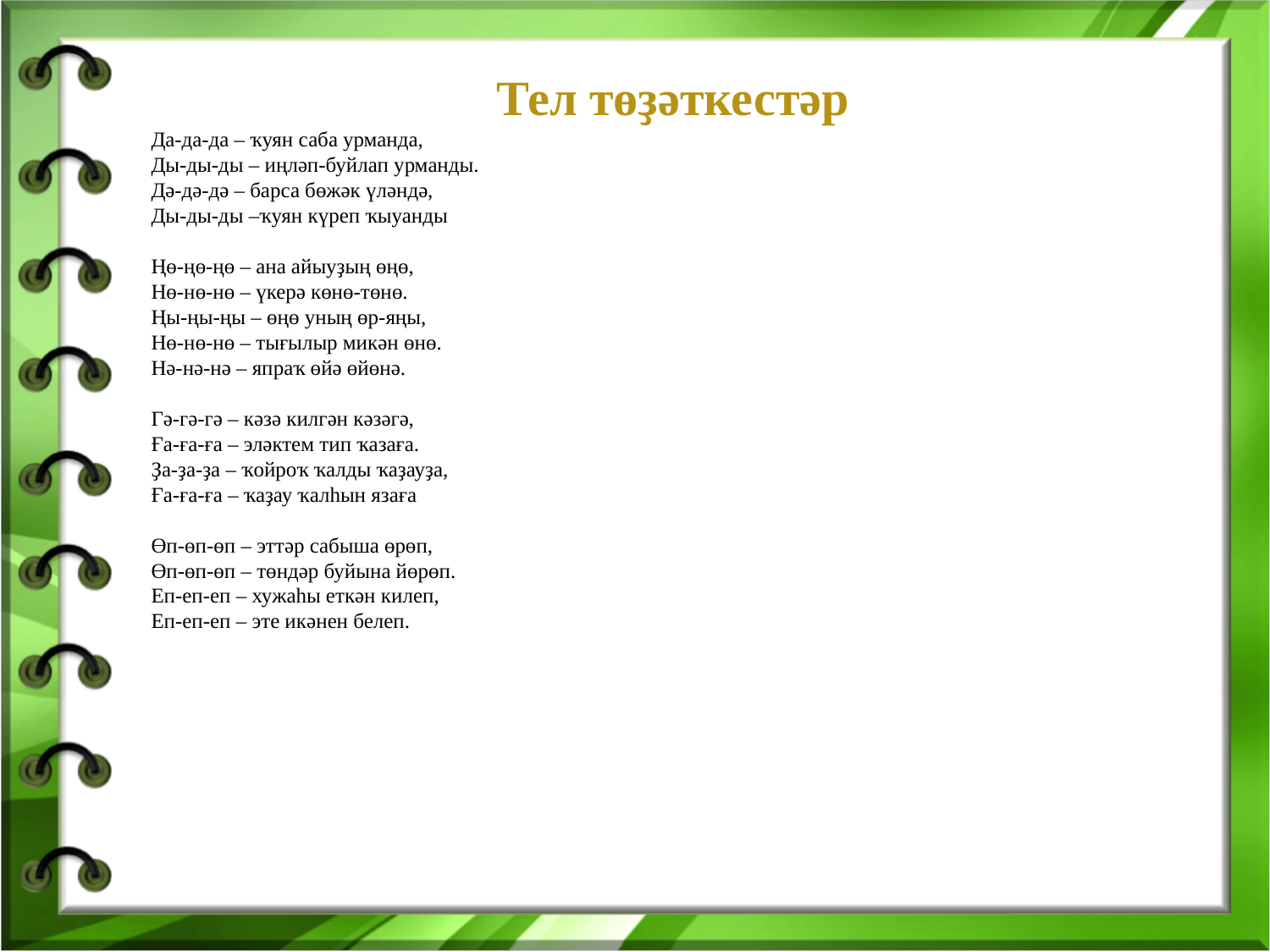

Тел төҙәткестәр
Да-да-да – ҡуян саба урманда,
Ды-ды-ды – иңләп-буйлап урманды.
Дә-дә-дә – барса бөжәк үләндә,
Ды-ды-ды –ҡуян күреп ҡыуанды

Ңө-ңө-ңө – ана айыуҙың өңө,
Нө-нө-нө – үкерә көнө-төнө.
Ңы-ңы-ңы – өңө уның өр-яңы,
Нө-нө-нө – тығылыр микән өнө.
Нә-нә-нә – япраҡ өйә өйөнә.

Гә-гә-гә – кәзә килгән кәзәгә,
Ға-ға-ға – эләктем тип ҡазаға.
Ҙа-ҙа-ҙа – ҡойроҡ ҡалды ҡаҙауҙа,
Ға-ға-ға – ҡаҙау ҡалһын язаға

Өп-өп-өп – эттәр сабыша өрөп,
Өп-өп-өп – төндәр буйына йөрөп.
Еп-еп-еп – хужаһы еткән килеп,
Еп-еп-еп – эте икәнен белеп.